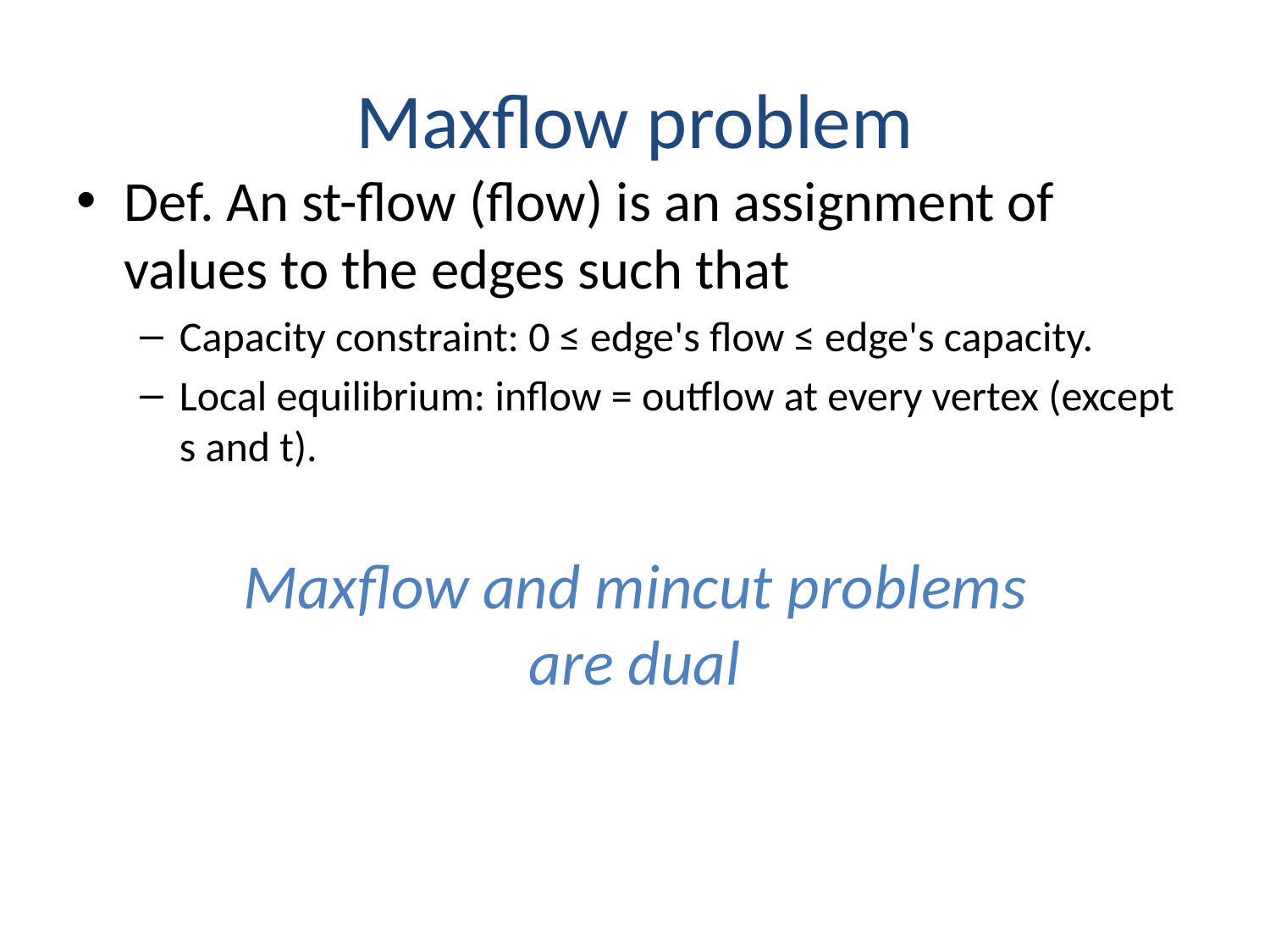

# Maxflow problem
Def. An st-flow (flow) is an assignment of values to the edges such that
Capacity constraint: 0 ≤ edge's flow ≤ edge's capacity.
Local equilibrium: inflow = outflow at every vertex (except s and t).
Maxflow and mincut problems are dual